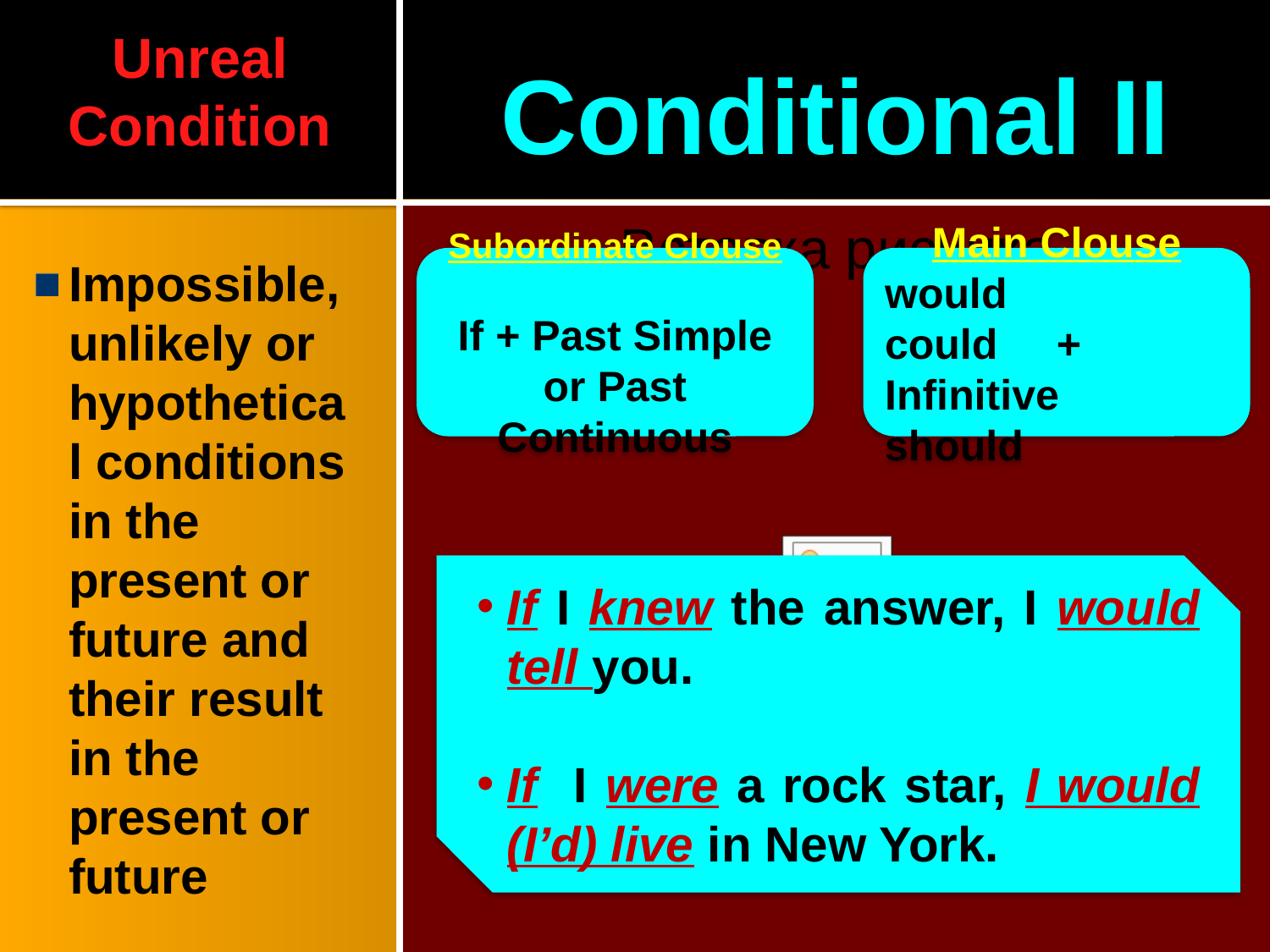

Unreal Condition
# Conditional II

Impossible, unlikely or hypothetical conditions in the present or future and their result in the present or future

Advice

Subordinate Clouse

If + Past Simple or Past Continuous
Main Clouse
would
could     + Infinitive
should
If I knew the answer, I would tell you.

If  I were a rock star, I would (I’d) live in New York.